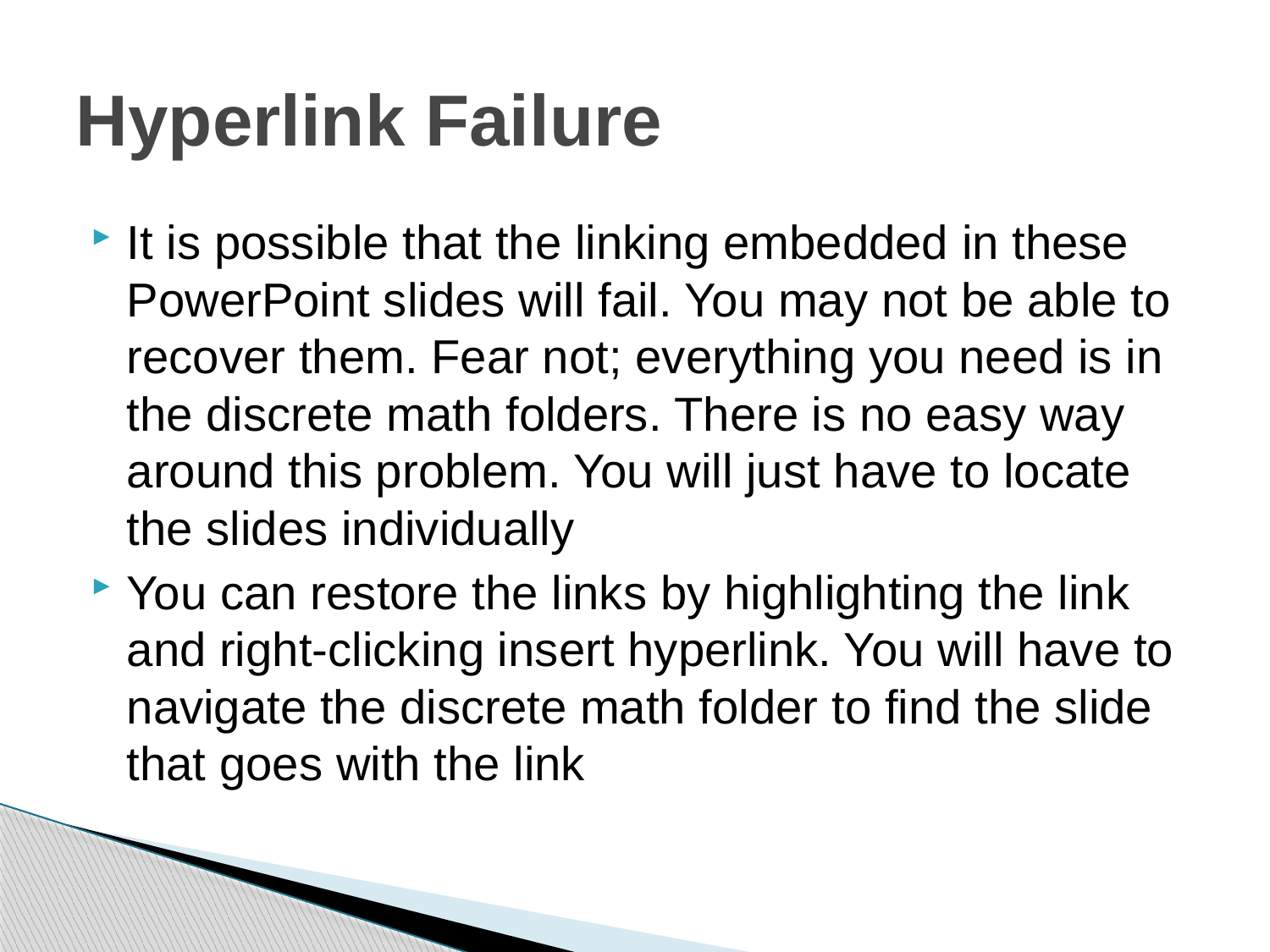

# Hyperlink Failure
It is possible that the linking embedded in these PowerPoint slides will fail. You may not be able to recover them. Fear not; everything you need is in the discrete math folders. There is no easy way around this problem. You will just have to locate the slides individually
You can restore the links by highlighting the link and right-clicking insert hyperlink. You will have to navigate the discrete math folder to find the slide that goes with the link